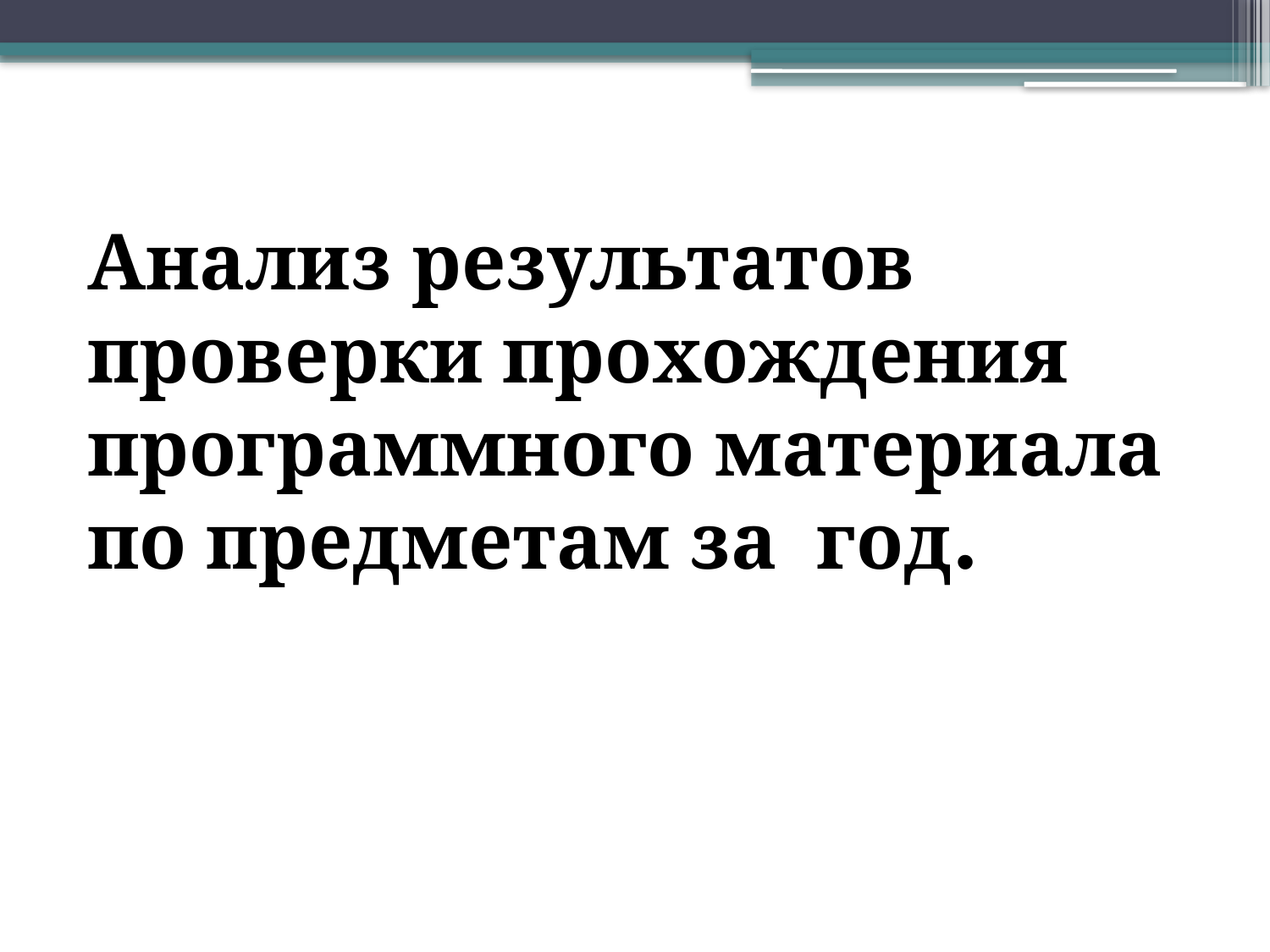

Анализ результатов проверки прохождения программного материала по предметам за  год.